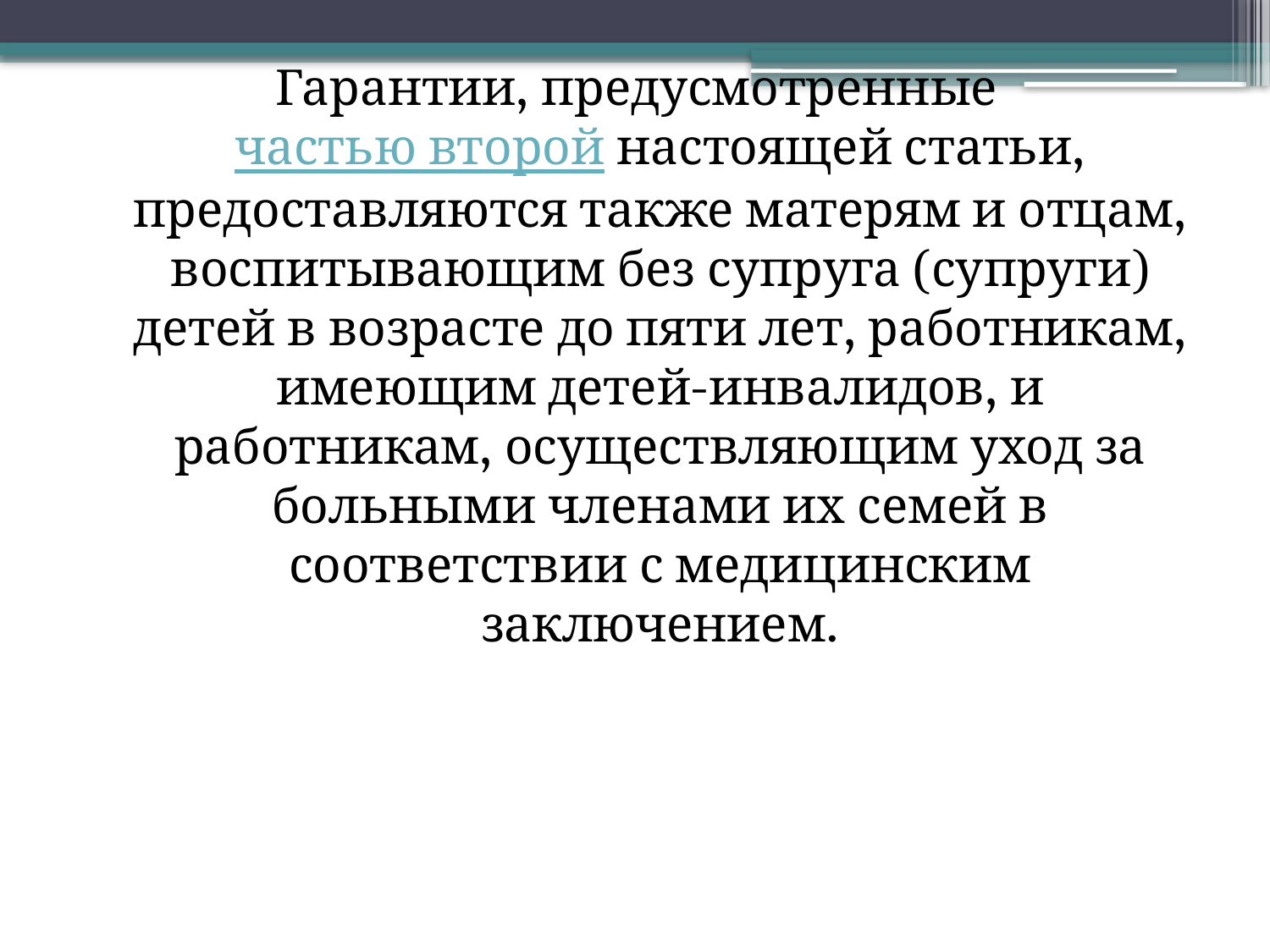

Гарантии, предусмотренные частью второй настоящей статьи, предоставляются также матерям и отцам, воспитывающим без супруга (супруги) детей в возрасте до пяти лет, работникам, имеющим детей-инвалидов, и работникам, осуществляющим уход за больными членами их семей в соответствии с медицинским заключением.